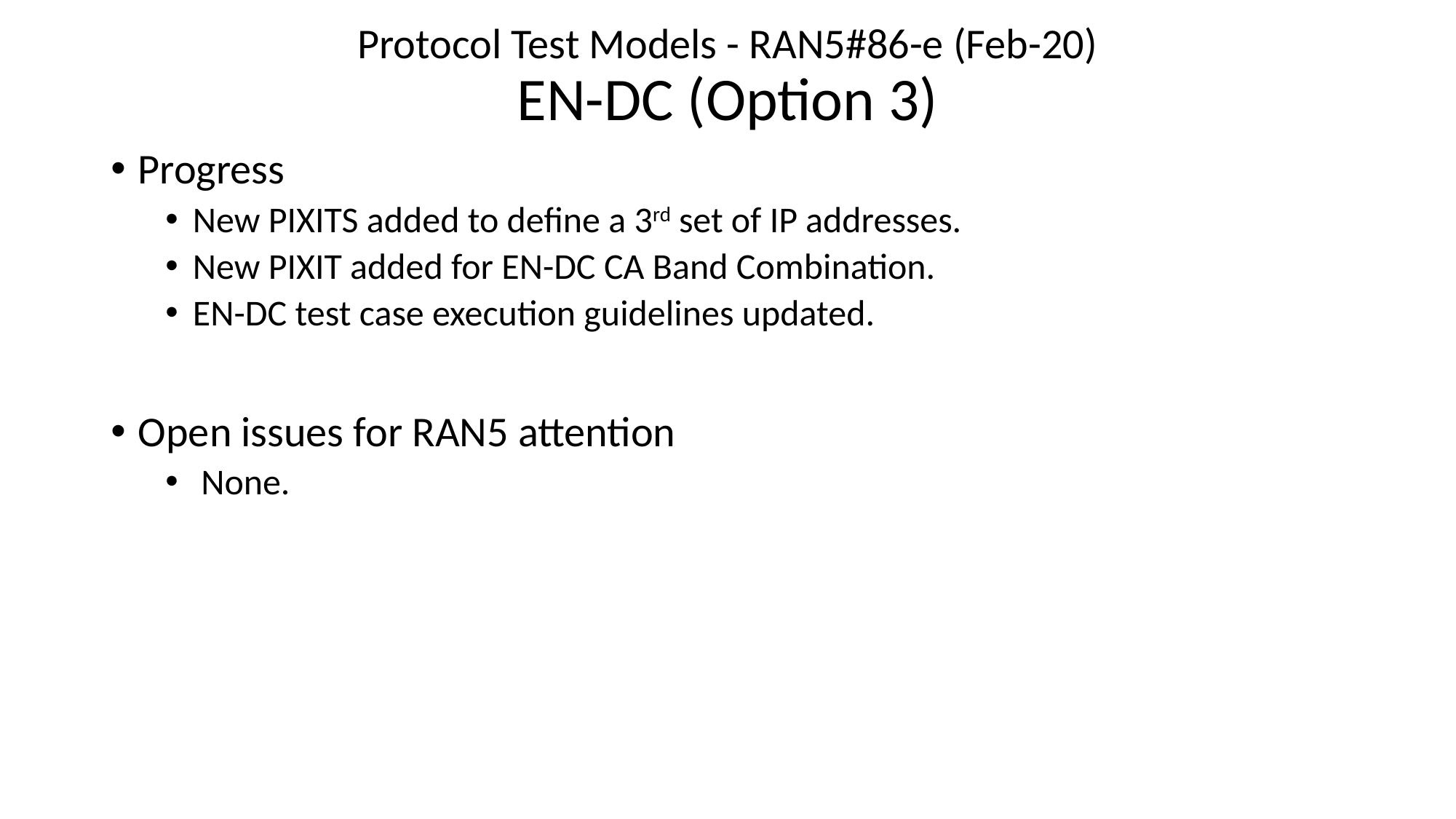

# Protocol Test Models - RAN5#86-e (Feb-20) EN-DC (Option 3)
Progress
New PIXITS added to define a 3rd set of IP addresses.
New PIXIT added for EN-DC CA Band Combination.
EN-DC test case execution guidelines updated.

Open issues for RAN5 attention
 None.